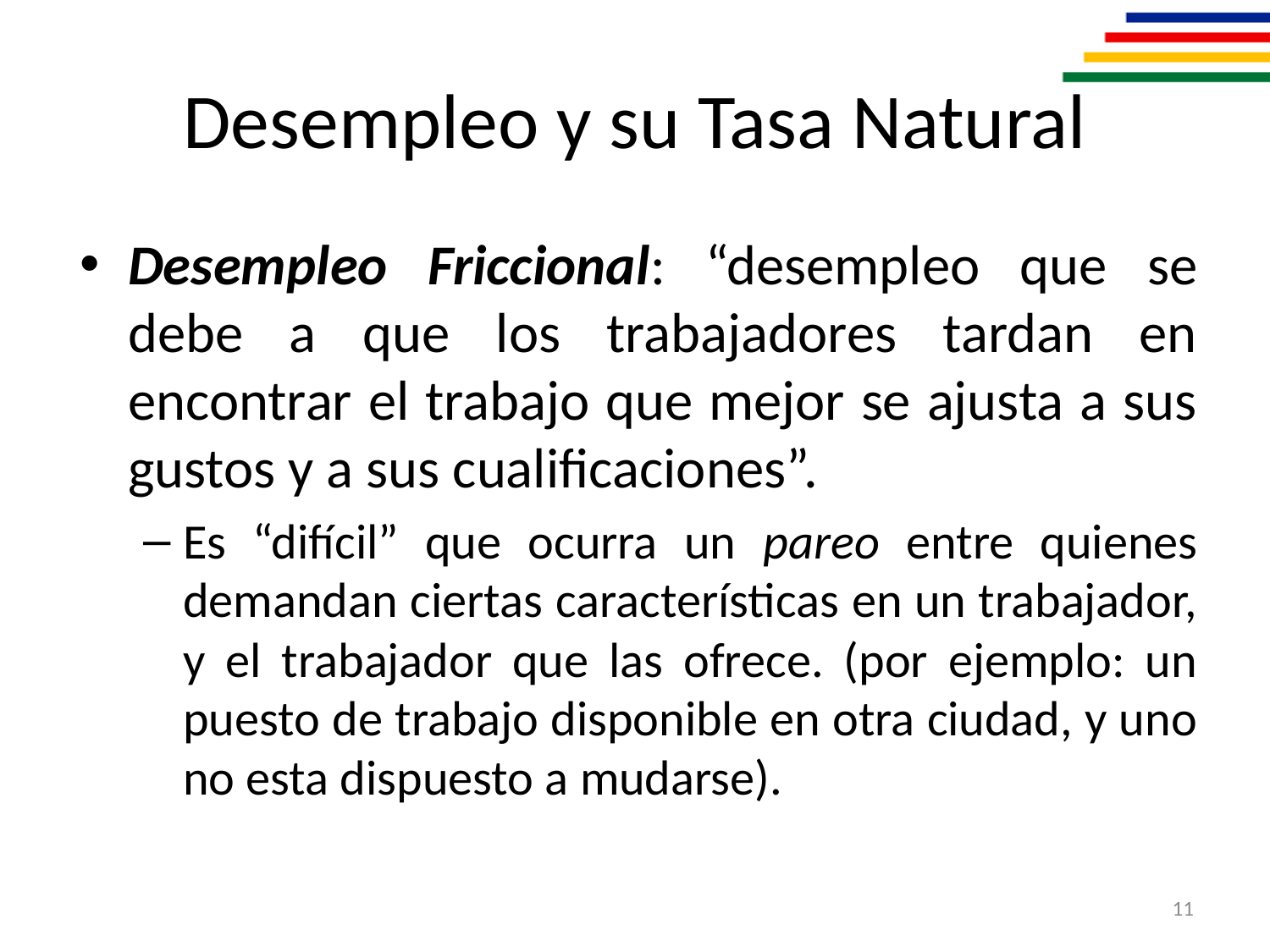

# Desempleo y su Tasa Natural
Desempleo Friccional: “desempleo que se debe a que los trabajadores tardan en encontrar el trabajo que mejor se ajusta a sus gustos y a sus cualificaciones”.
Es “difícil” que ocurra un pareo entre quienes demandan ciertas características en un trabajador, y el trabajador que las ofrece. (por ejemplo: un puesto de trabajo disponible en otra ciudad, y uno no esta dispuesto a mudarse).
11